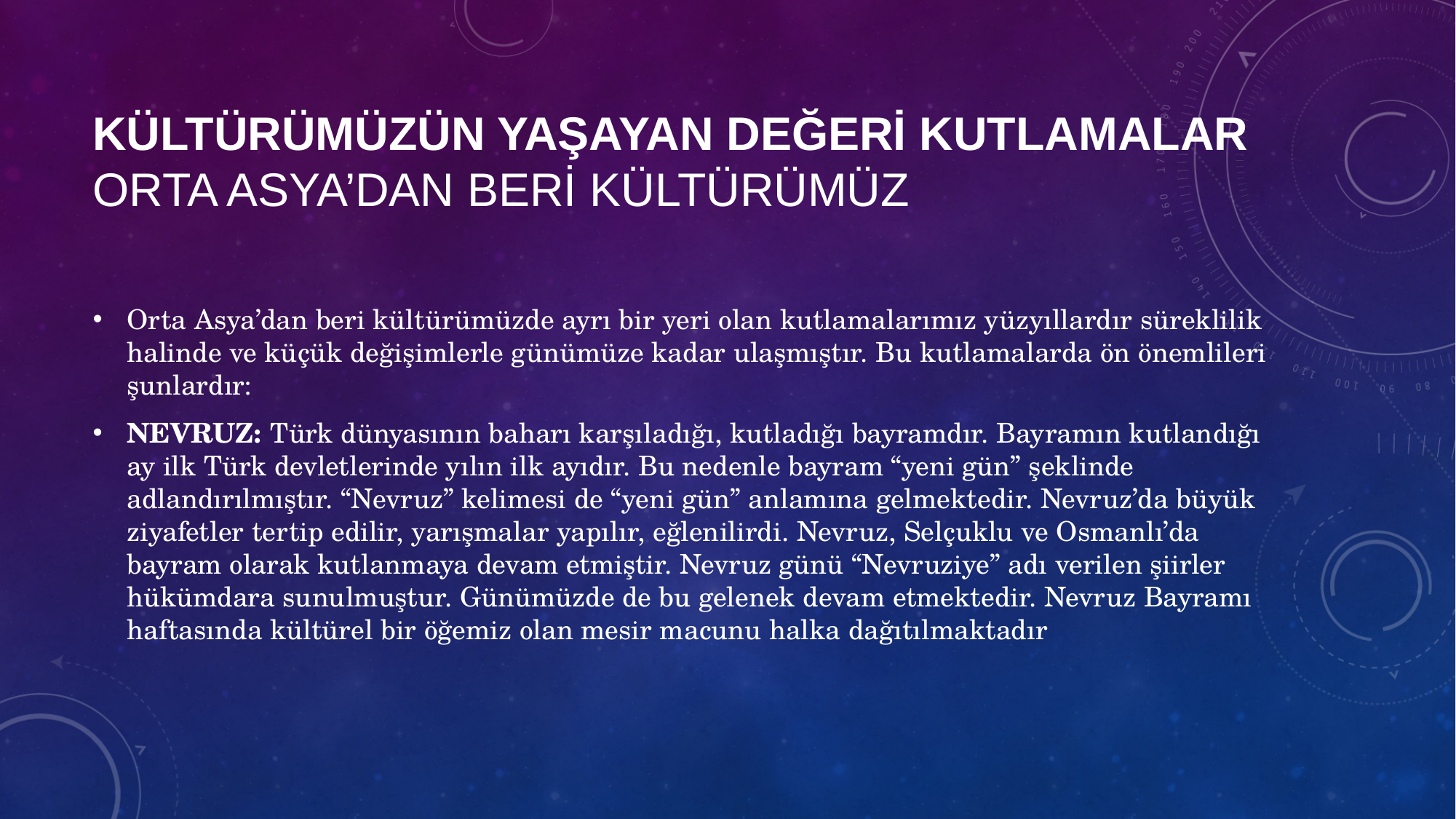

# KÜLTÜRÜMÜZÜN YAŞAYAN DEĞERİ KUTLAMALAR Orta Asya’dan beri kültürümüz
Orta Asya’dan beri kültürümüzde ayrı bir yeri olan kutlamalarımız yüzyıllardır süreklilik halinde ve küçük değişimlerle günümüze kadar ulaşmıştır. Bu kutlamalarda ön önemlileri şunlardır:
NEVRUZ: Türk dünyasının baharı karşıladığı, kutladığı bayramdır. Bayramın kutlandığı ay ilk Türk devletlerinde yılın ilk ayıdır. Bu nedenle bayram “yeni gün” şeklinde adlandırılmıştır. “Nevruz” kelimesi de “yeni gün” anlamına gelmektedir. Nevruz’da büyük ziyafetler tertip edilir, yarışmalar yapılır, eğlenilirdi. Nevruz, Selçuklu ve Osmanlı’da bayram olarak kutlanmaya devam etmiştir. Nevruz günü “Nevruziye” adı verilen şiirler hükümdara sunulmuştur. Günümüzde de bu gelenek devam etmektedir. Nevruz Bayramı haftasında kültürel bir öğemiz olan mesir macunu halka dağıtılmaktadır